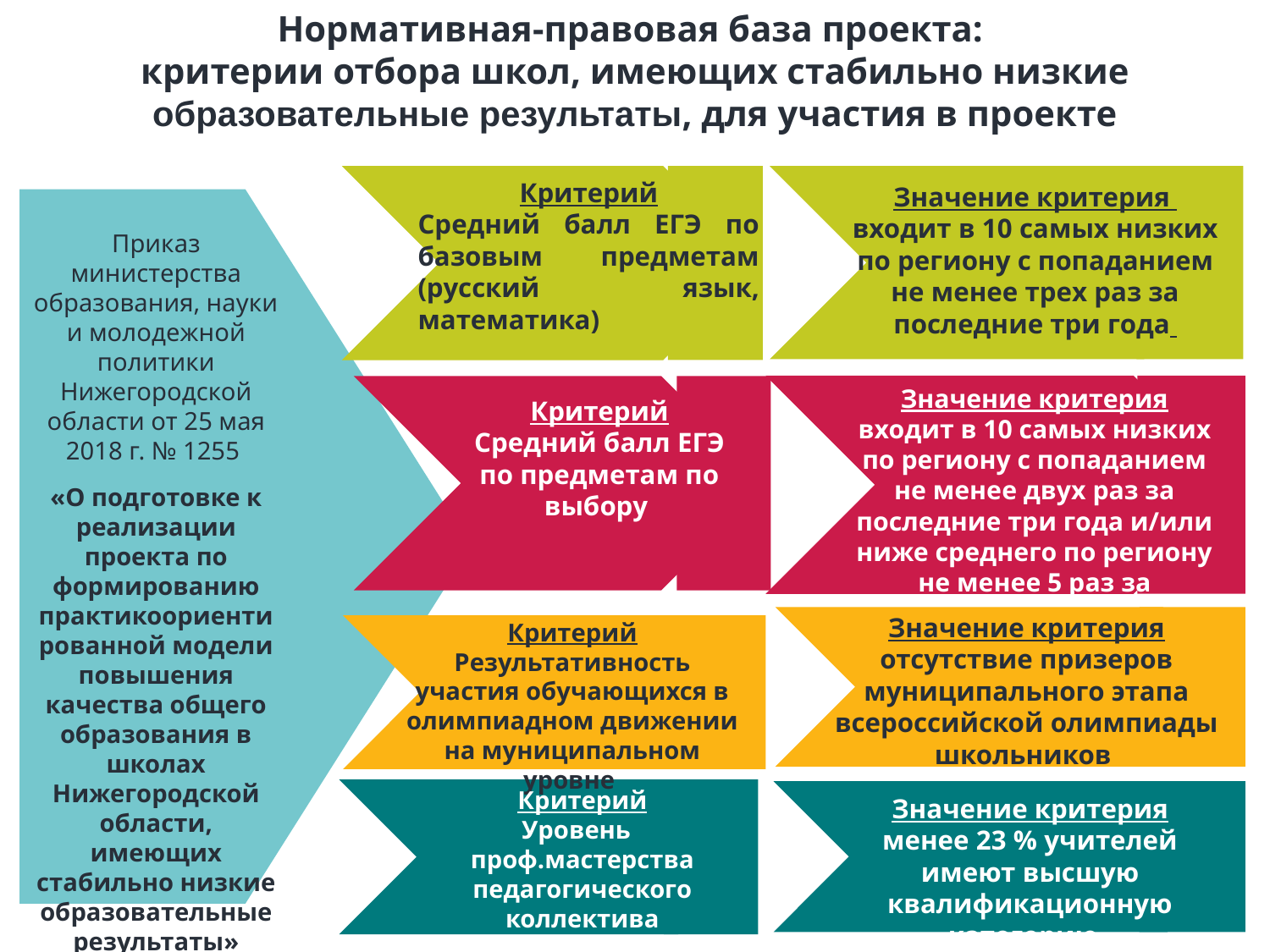

Нормативная-правовая база проекта:
критерии отбора школ, имеющих стабильно низкие образовательные результаты, для участия в проекте

Критерий
Средний балл ЕГЭ по базовым предметам (русский язык, математика)
Знaчение кpитеpия
входит в 10 самых низких по региону с попаданием не менее трех раз за последние три года

Приказ министерства образования, науки и молодежной политики Нижегородской области от 25 мая 2018 г. № 1255
«О пoдгoтовке к pеaлизaции прoектa по формированию практикоориентированной модели повышения качества общего образования в школах Нижегородской области, имеющих стабильно низкие образовательные результаты»

Значение критерия
входит в 10 самых низких по региону с попаданием не менее двух раз за последние три года и/или ниже среднего по региону не менее 5 раз за последние три года
Критерий
Средний балл ЕГЭ по предметам по выбору

Значение критерия
отсутствие призеров муниципального этапа всероссийской олимпиады школьников

Критерий
Результативность участия обучающихся в олимпиадном движении на муниципальном уровне

Критерий
Уровень   проф.мастерства педагогического коллектива

Значение критерия
менее 23 % учителей имеют высшую квалификационную категорию